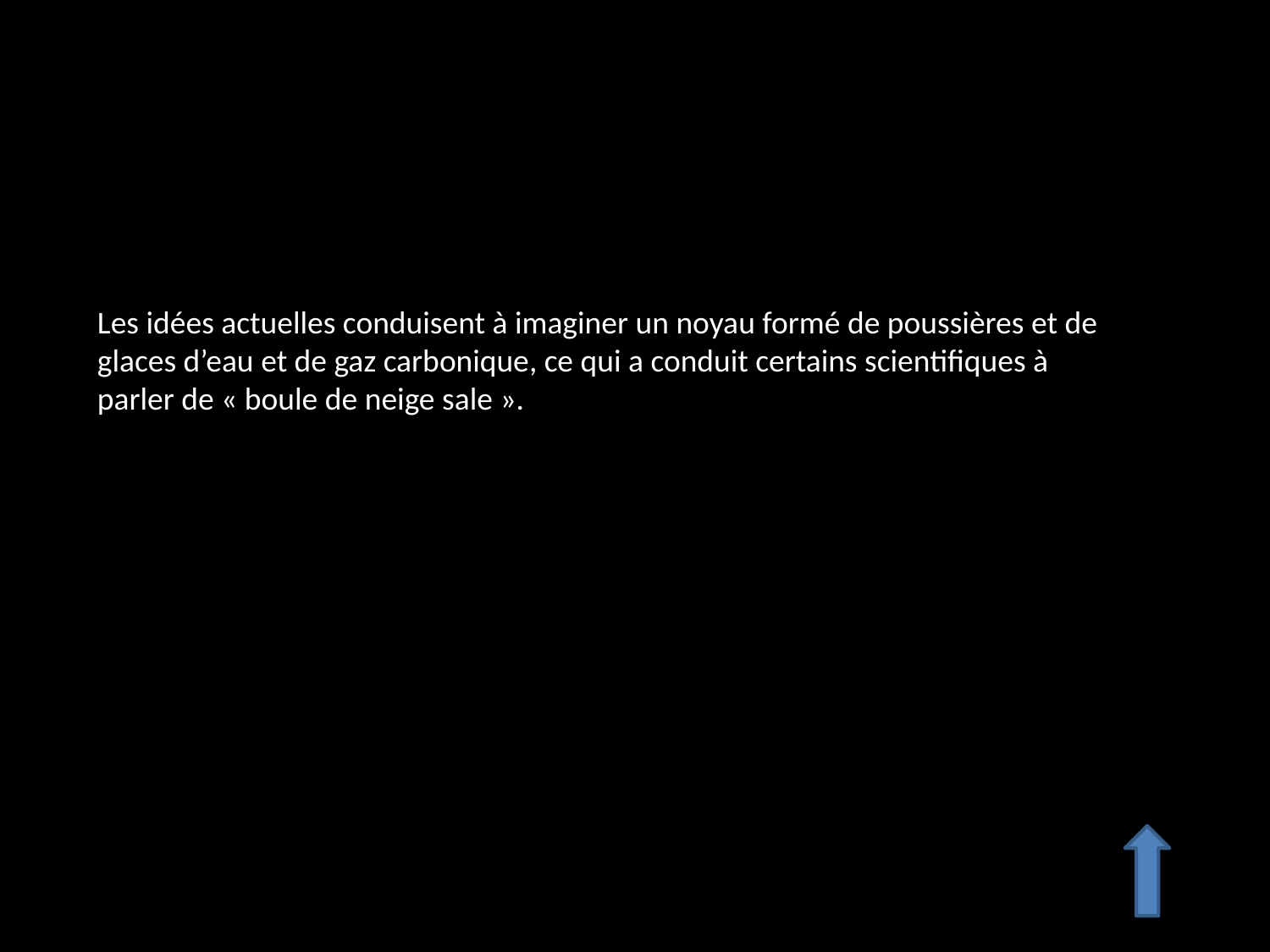

Les idées actuelles conduisent à imaginer un noyau formé de poussières et de glaces d’eau et de gaz carbonique, ce qui a conduit certains scientifiques à parler de « boule de neige sale ».